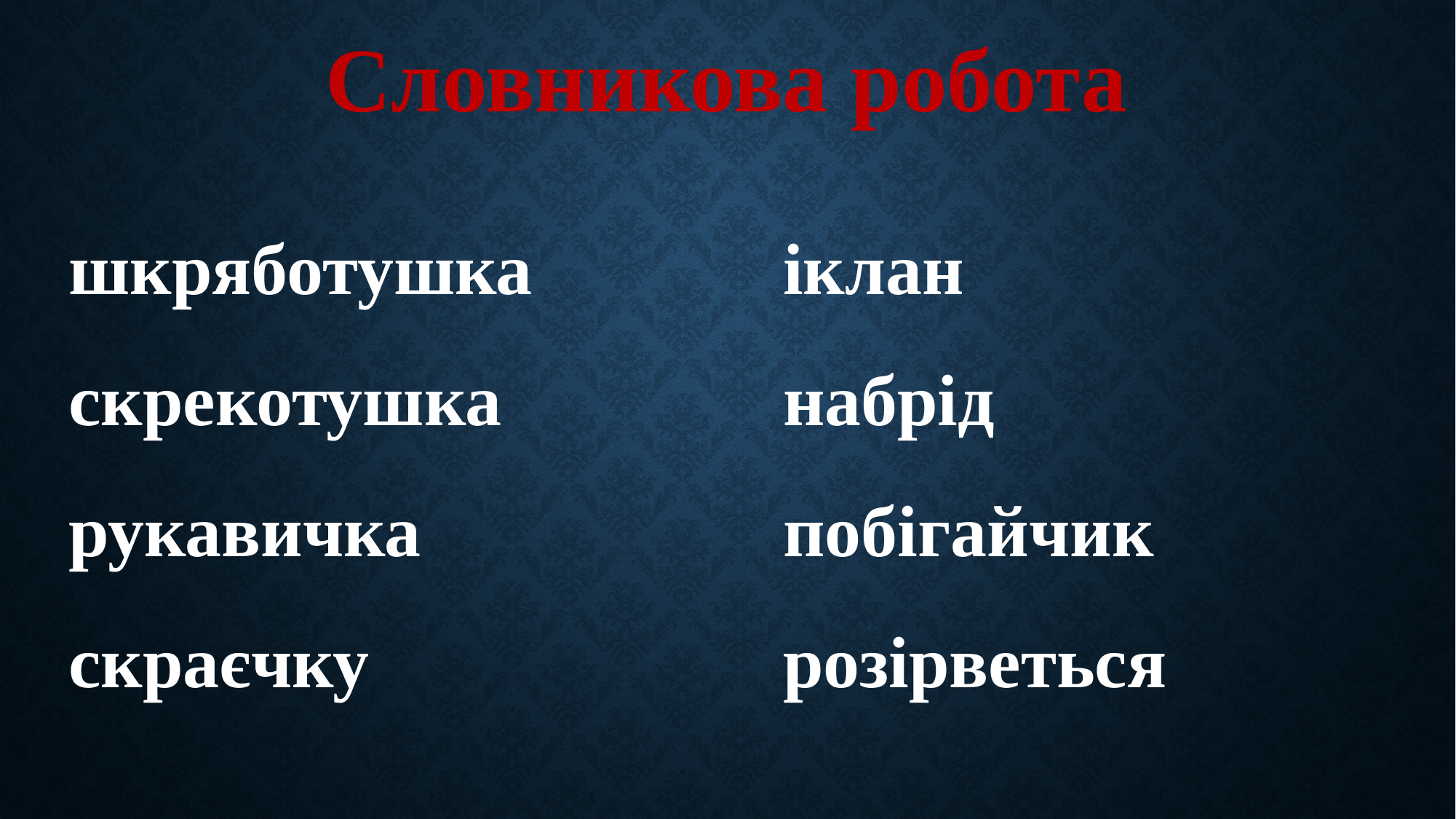

Словникова робота
іклан
набрід
побігайчик
розірветься
шкряботушка
скрекотушка
рукавичка
скраєчку